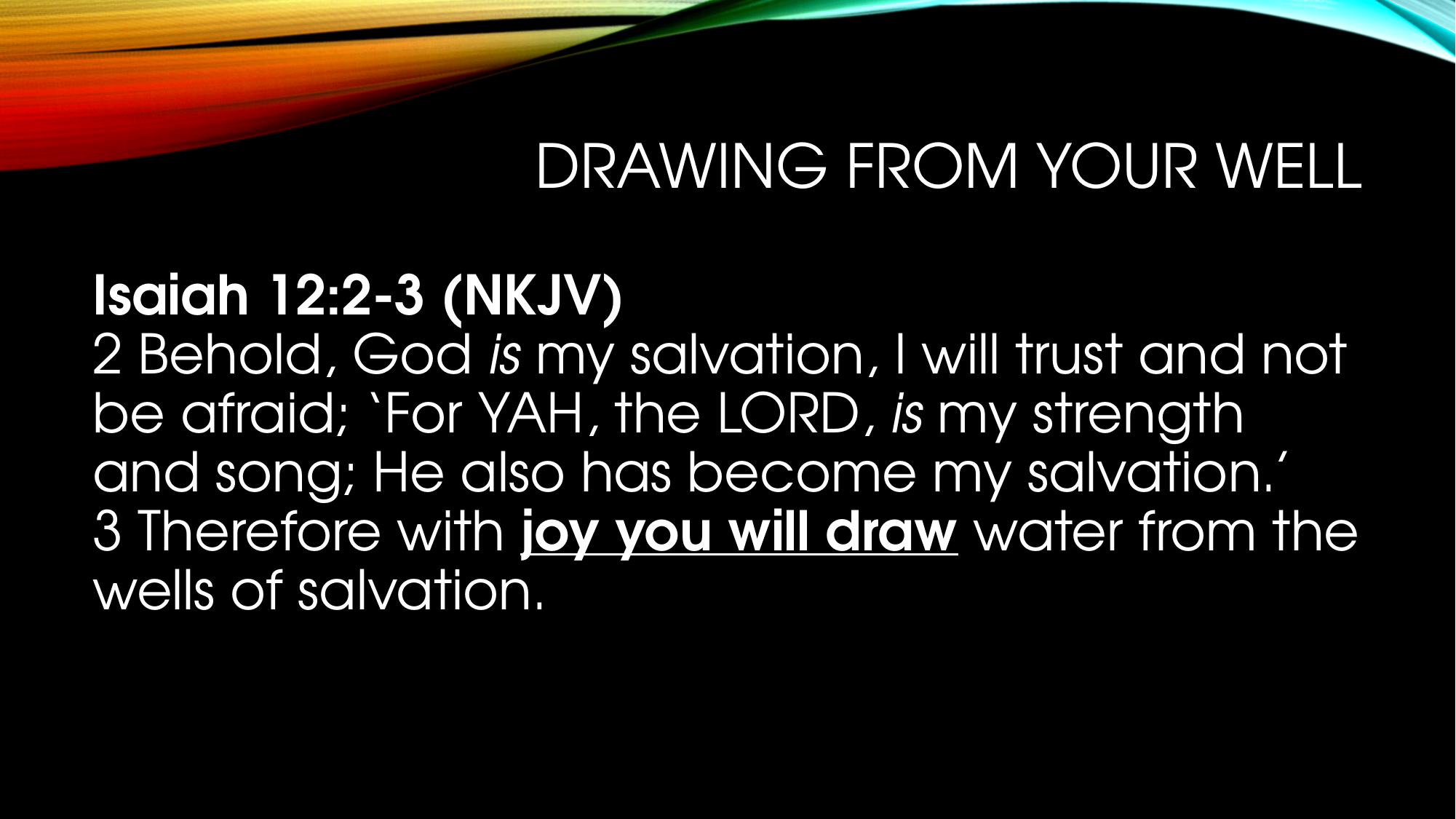

# Drawing from your well
Isaiah 12:2-3 (NKJV)
2 Behold, God is my salvation, I will trust and not be afraid; ‘For Yah, the Lord, is my strength and song; He also has become my salvation.’
3 Therefore with joy you will draw water from the wells of salvation.